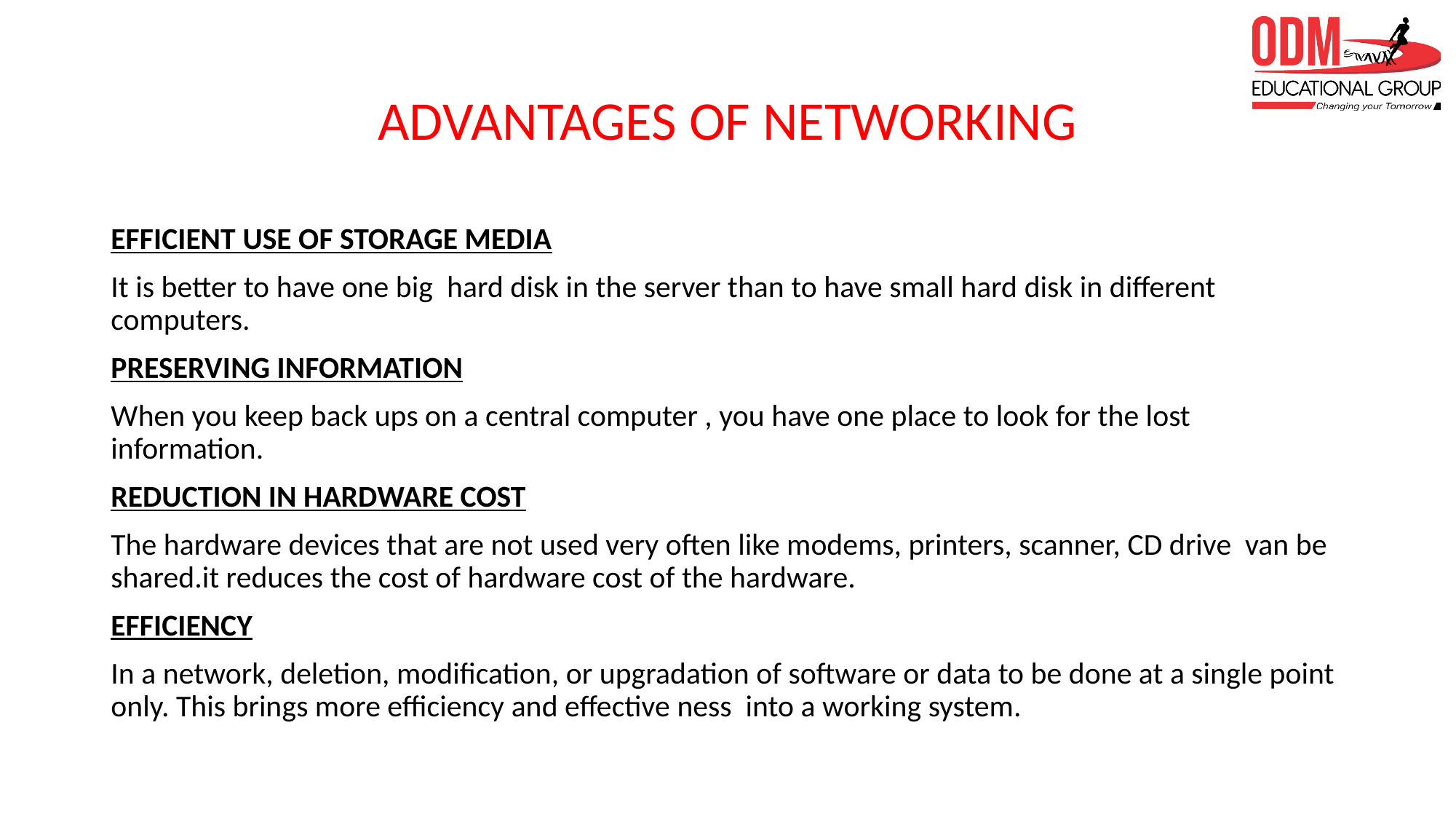

# ADVANTAGES OF NETWORKING
EFFICIENT USE OF STORAGE MEDIA
It is better to have one big  hard disk in the server than to have small hard disk in different computers.
PRESERVING INFORMATION
When you keep back ups on a central computer , you have one place to look for the lost information.
REDUCTION IN HARDWARE COST
The hardware devices that are not used very often like modems, printers, scanner, CD drive  van be shared.it reduces the cost of hardware cost of the hardware.
EFFICIENCY
In a network, deletion, modification, or upgradation of software or data to be done at a single point only. This brings more efficiency and effective ness  into a working system.